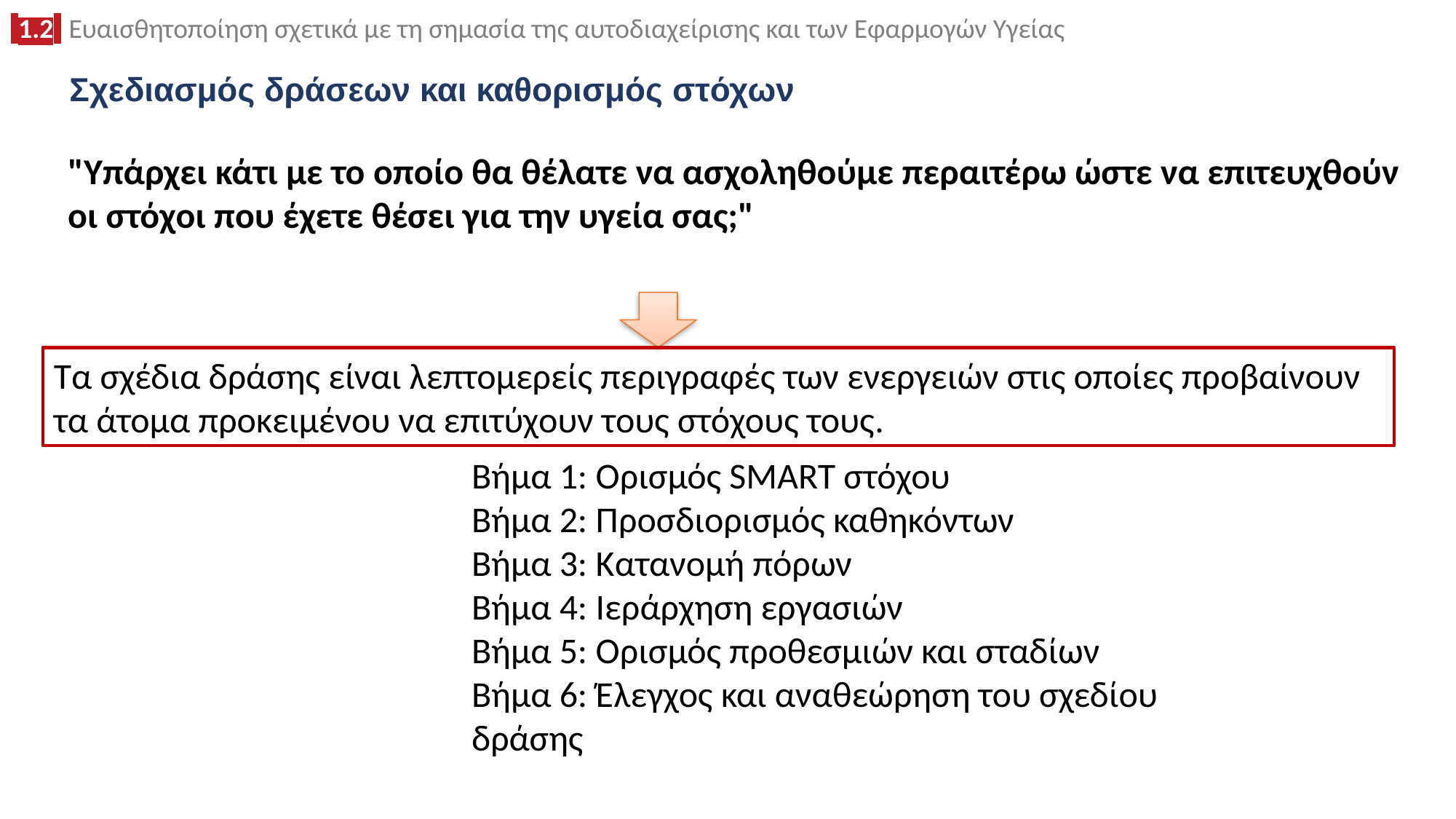

# Σχεδιασμός δράσεων και καθορισμός στόχων
"Υπάρχει κάτι με το οποίο θα θέλατε να ασχοληθούμε περαιτέρω ώστε να επιτευχθούν οι στόχοι που έχετε θέσει για την υγεία σας;"

Τα σχέδια δράσης είναι λεπτομερείς περιγραφές των ενεργειών στις οποίες προβαίνουν τα άτομα προκειμένου να επιτύχουν τους στόχους τους.
Βήμα 1: Ορισμός SMART στόχου
Βήμα 2: Προσδιορισμός καθηκόντων
Βήμα 3: Κατανομή πόρων
Βήμα 4: Ιεράρχηση εργασιών
Βήμα 5: Ορισμός προθεσμιών και σταδίων Βήμα 6: Έλεγχος και αναθεώρηση του σχεδίου δράσης